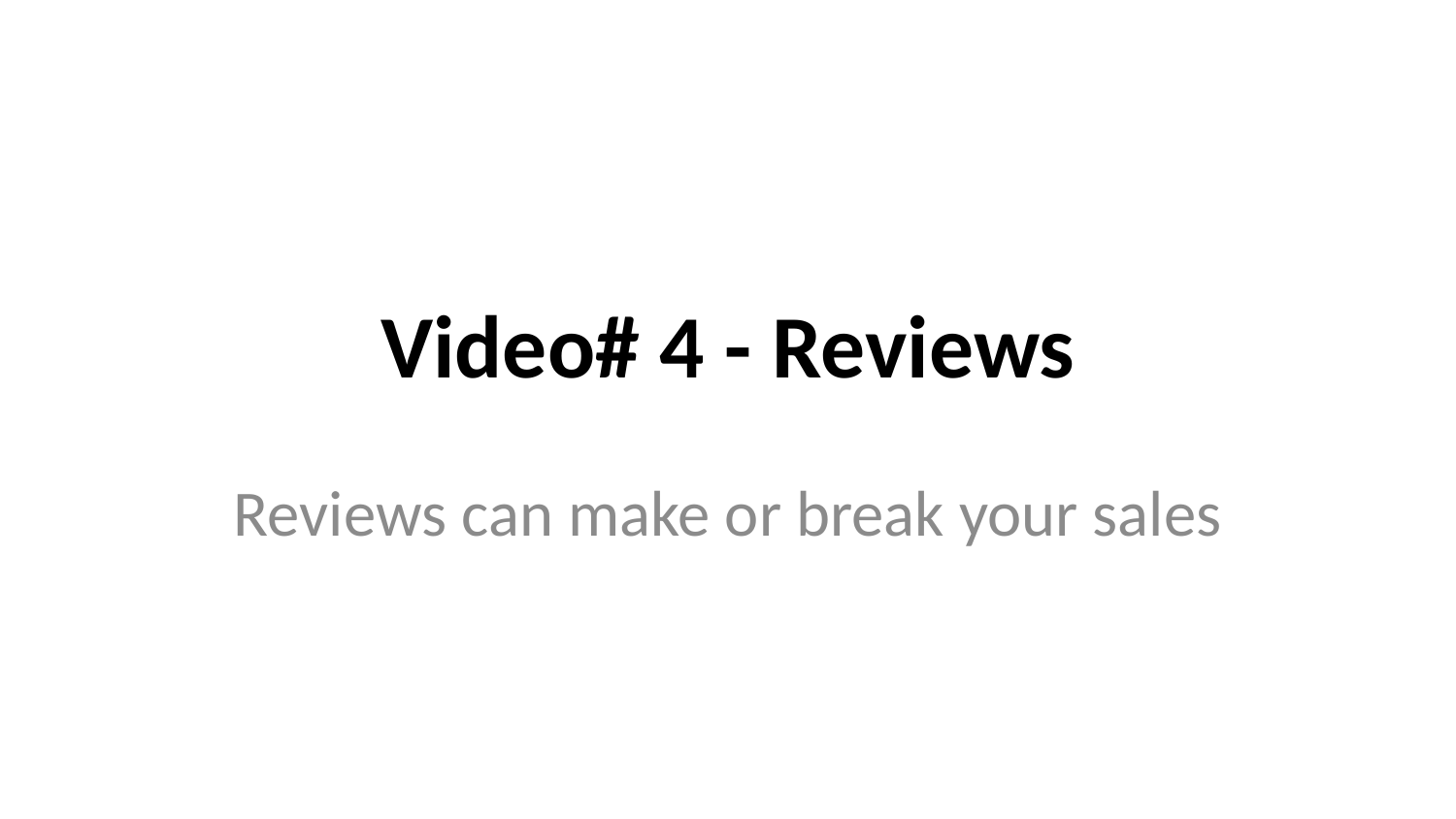

# Video# 4 - Reviews
Reviews can make or break your sales